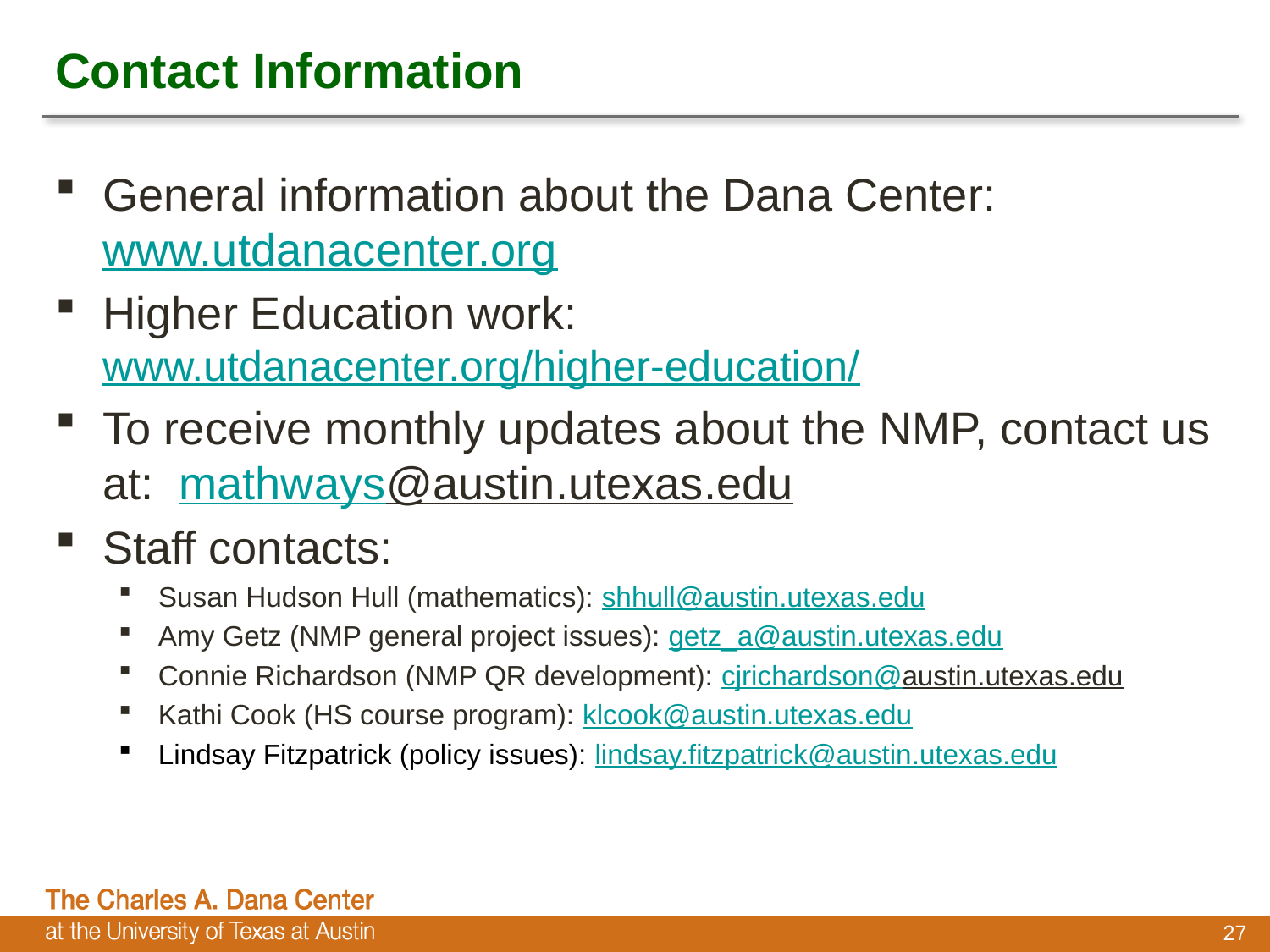

# Contact Information
General information about the Dana Center:  www.utdanacenter.org
Higher Education work:  www.utdanacenter.org/higher-education/
To receive monthly updates about the NMP, contact us at:  mathways@austin.utexas.edu
Staff contacts:
Susan Hudson Hull (mathematics): shhull@austin.utexas.edu
Amy Getz (NMP general project issues): getz_a@austin.utexas.edu
Connie Richardson (NMP QR development): cjrichardson@austin.utexas.edu
Kathi Cook (HS course program): klcook@austin.utexas.edu
Lindsay Fitzpatrick (policy issues): lindsay.fitzpatrick@austin.utexas.edu

27